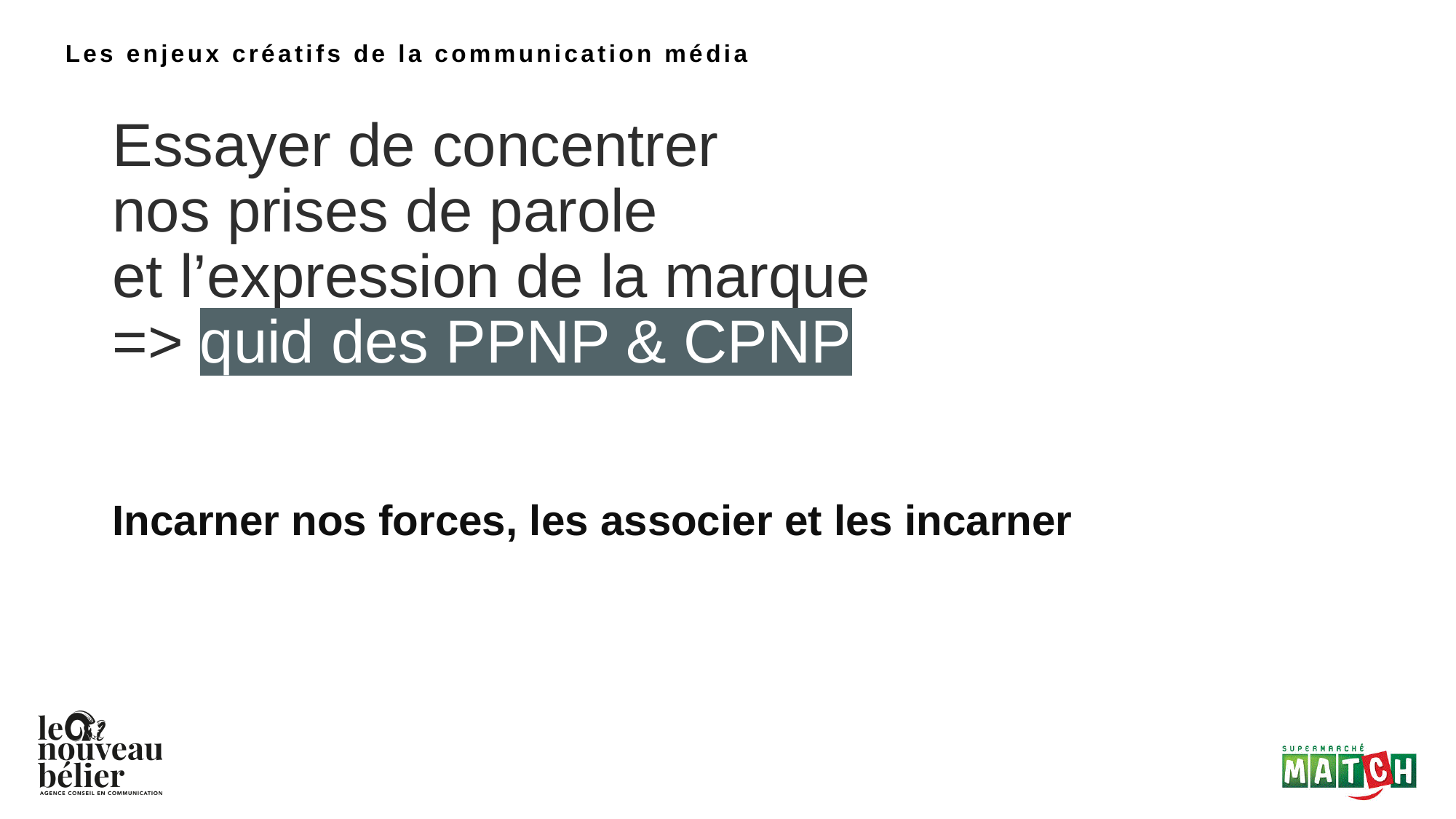

Les enjeux créatifs de la communication média
Essayer de concentrer
nos prises de parole
et l’expression de la marque
=> quid des PPNP & CPNP
Incarner nos forces, les associer et les incarner